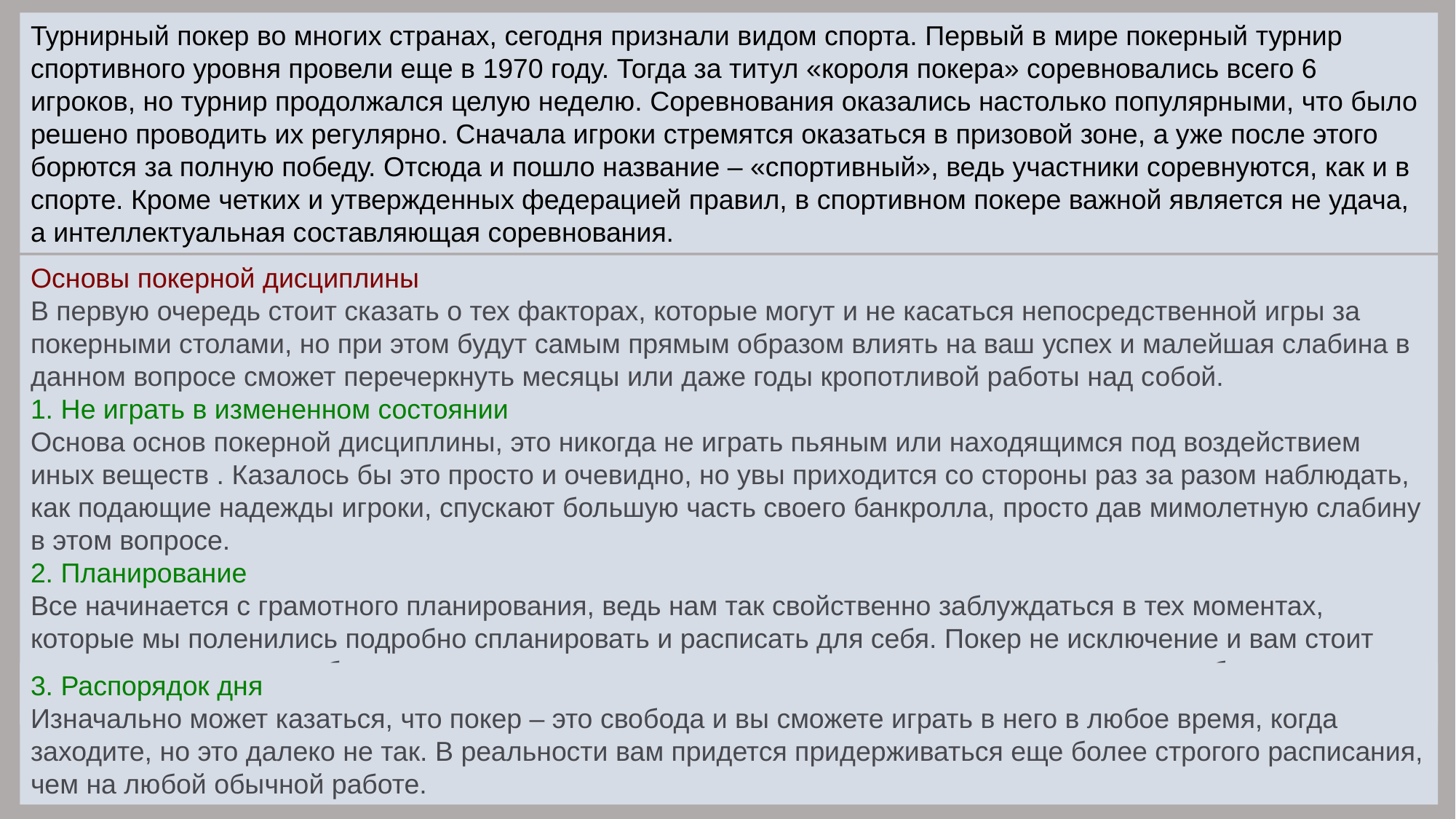

Турнирный покер во многих странах, сегодня признали видом спорта. Первый в мире покерный турнир спортивного уровня провели еще в 1970 году. Тогда за титул «короля покера» соревновались всего 6 игроков, но турнир продолжался целую неделю. Соревнования оказались настолько популярными, что было решено проводить их регулярно. Сначала игроки стремятся оказаться в призовой зоне, а уже после этого борются за полную победу. Отсюда и пошло название – «спортивный», ведь участники соревнуются, как и в спорте. Кроме четких и утвержденных федерацией правил, в спортивном покере важной является не удача, а интеллектуальная составляющая соревнования.
Основы покерной дисциплины
В первую очередь стоит сказать о тех факторах, которые могут и не касаться непосредственной игры за покерными столами, но при этом будут самым прямым образом влиять на ваш успех и малейшая слабина в данном вопросе сможет перечеркнуть месяцы или даже годы кропотливой работы над собой.
1. Не играть в измененном состоянии
Основа основ покерной дисциплины, это никогда не играть пьяным или находящимся под воздействием иных веществ . Казалось бы это просто и очевидно, но увы приходится со стороны раз за разом наблюдать, как подающие надежды игроки, спускают большую часть своего банкролла, просто дав мимолетную слабину в этом вопросе.
2. Планирование
Все начинается с грамотного планирования, ведь нам так свойственно заблуждаться в тех моментах, которые мы поленились подробно спланировать и расписать для себя. Покер не исключение и вам стоит четко расписать для себя, чего именно вы хотите достигнуть, в какие сроки и как именно вы будете это делать.
3. Распорядок дня
Изначально может казаться, что покер – это свобода и вы сможете играть в него в любое время, когда заходите, но это далеко не так. В реальности вам придется придерживаться еще более строгого расписания, чем на любой обычной работе.